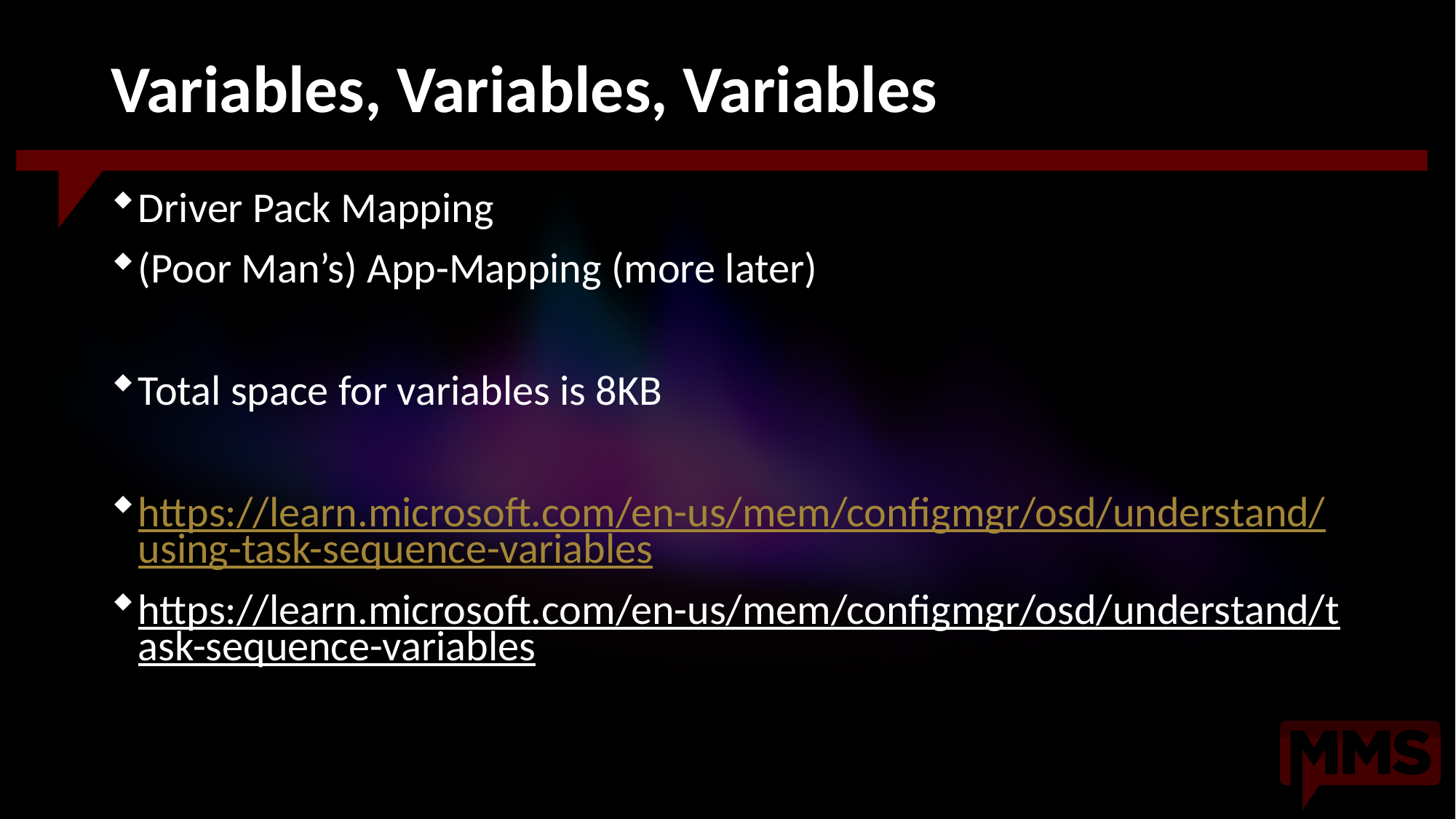

# Variables, Variables, Variables
Driver Pack Mapping
(Poor Man’s) App-Mapping (more later)

Total space for variables is 8KB

https://learn.microsoft.com/en-us/mem/configmgr/osd/understand/using-task-sequence-variables
https://learn.microsoft.com/en-us/mem/configmgr/osd/understand/task-sequence-variables